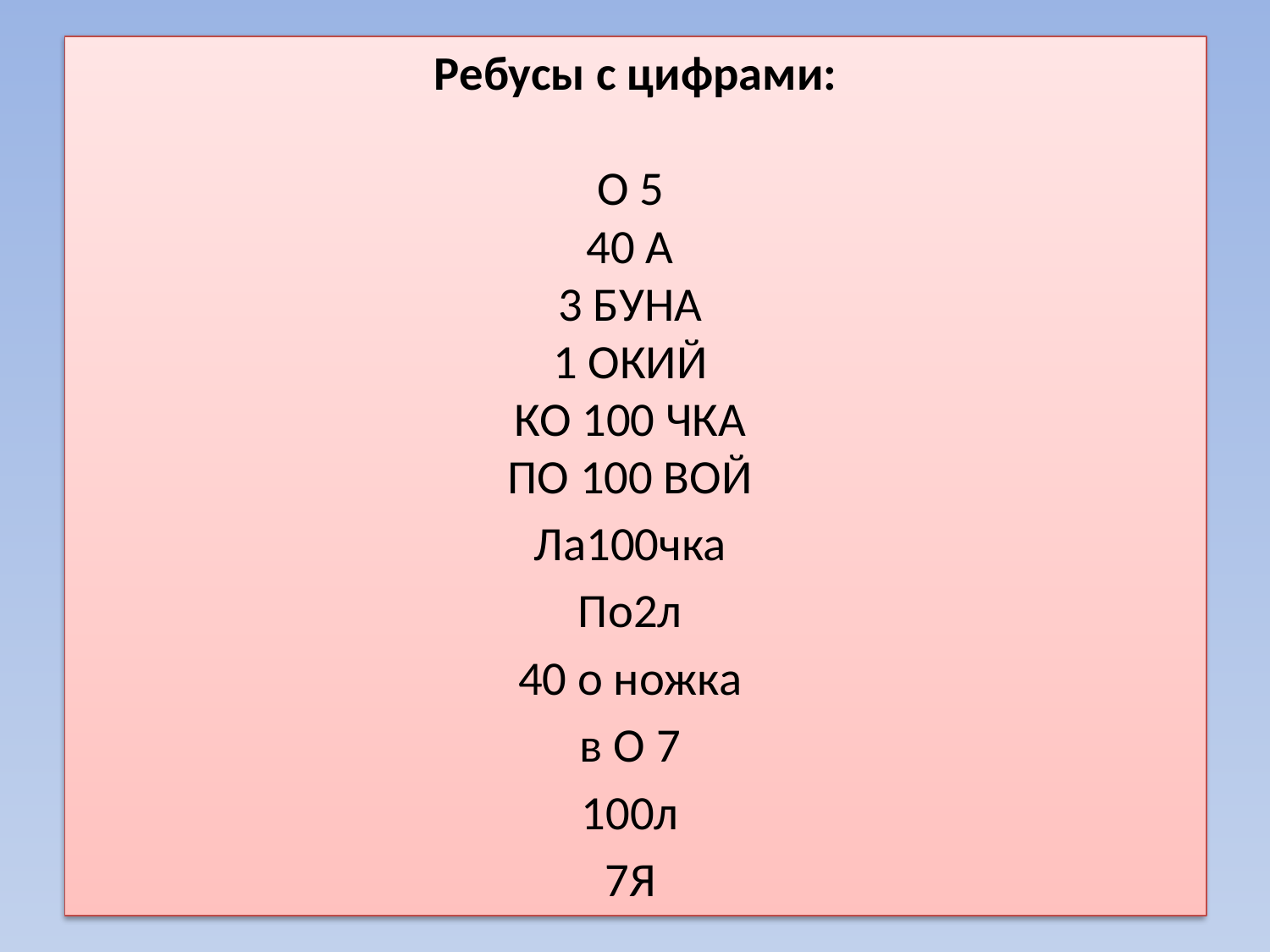

Ребусы с цифрами:
О 5
40 А
3 БУНА
1 ОКИЙ
КО 100 ЧКА
ПО 100 ВОЙ
Ла100чка
По2л
40 о ножка
в О 7
100л
7Я

#